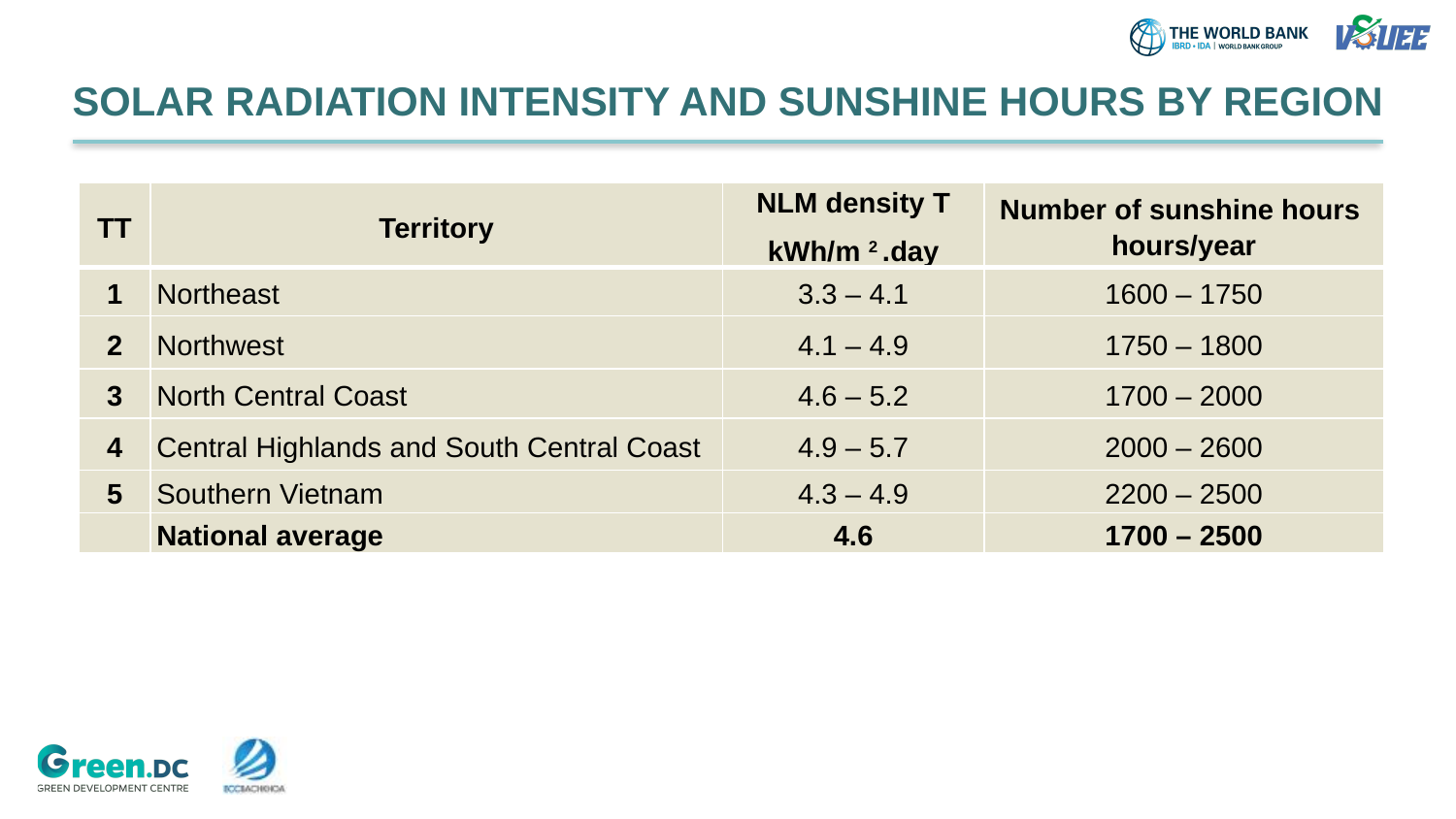

SOLAR RADIATION INTENSITY AND SUNSHINE HOURS BY REGION
| TT | Territory | NLM density T kWh/m 2 .day | Number of sunshine hours hours/year |
| --- | --- | --- | --- |
| 1 | Northeast | 3.3 – 4.1 | 1600 – 1750 |
| 2 | Northwest | 4.1 – 4.9 | 1750 – 1800 |
| 3 | North Central Coast | 4.6 – 5.2 | 1700 – 2000 |
| 4 | Central Highlands and South Central Coast | 4.9 – 5.7 | 2000 – 2600 |
| 5 | Southern Vietnam | 4.3 – 4.9 | 2200 – 2500 |
|  | National average | 4.6 | 1700 – 2500 |